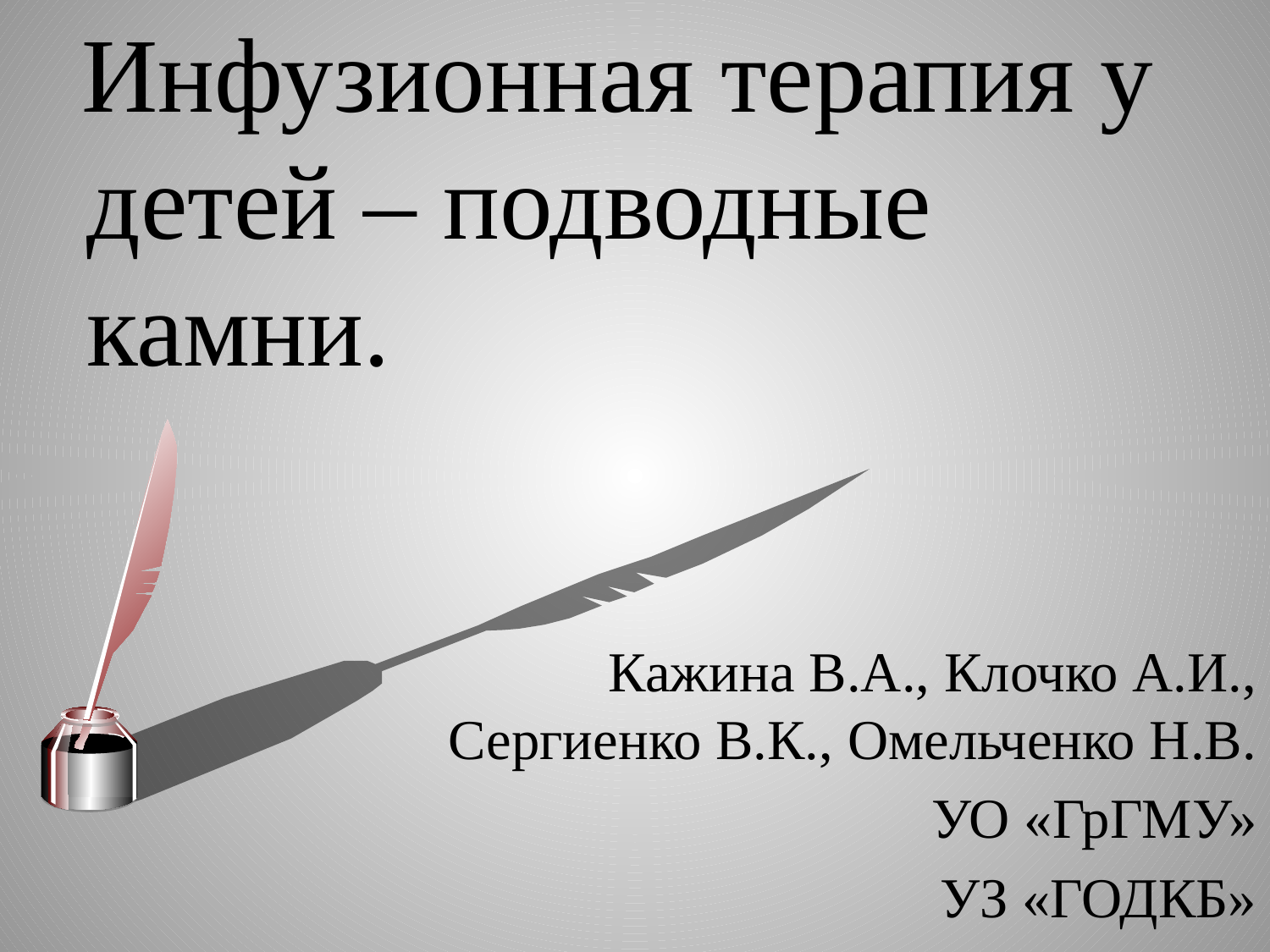

Инфузионная терапия у детей – подводные камни.

                                Кажина В.А., Клочко А.И., Сергиенко В.К., Омельченко Н.В.
      УО «ГрГМУ»
УЗ «ГОДКБ»

#